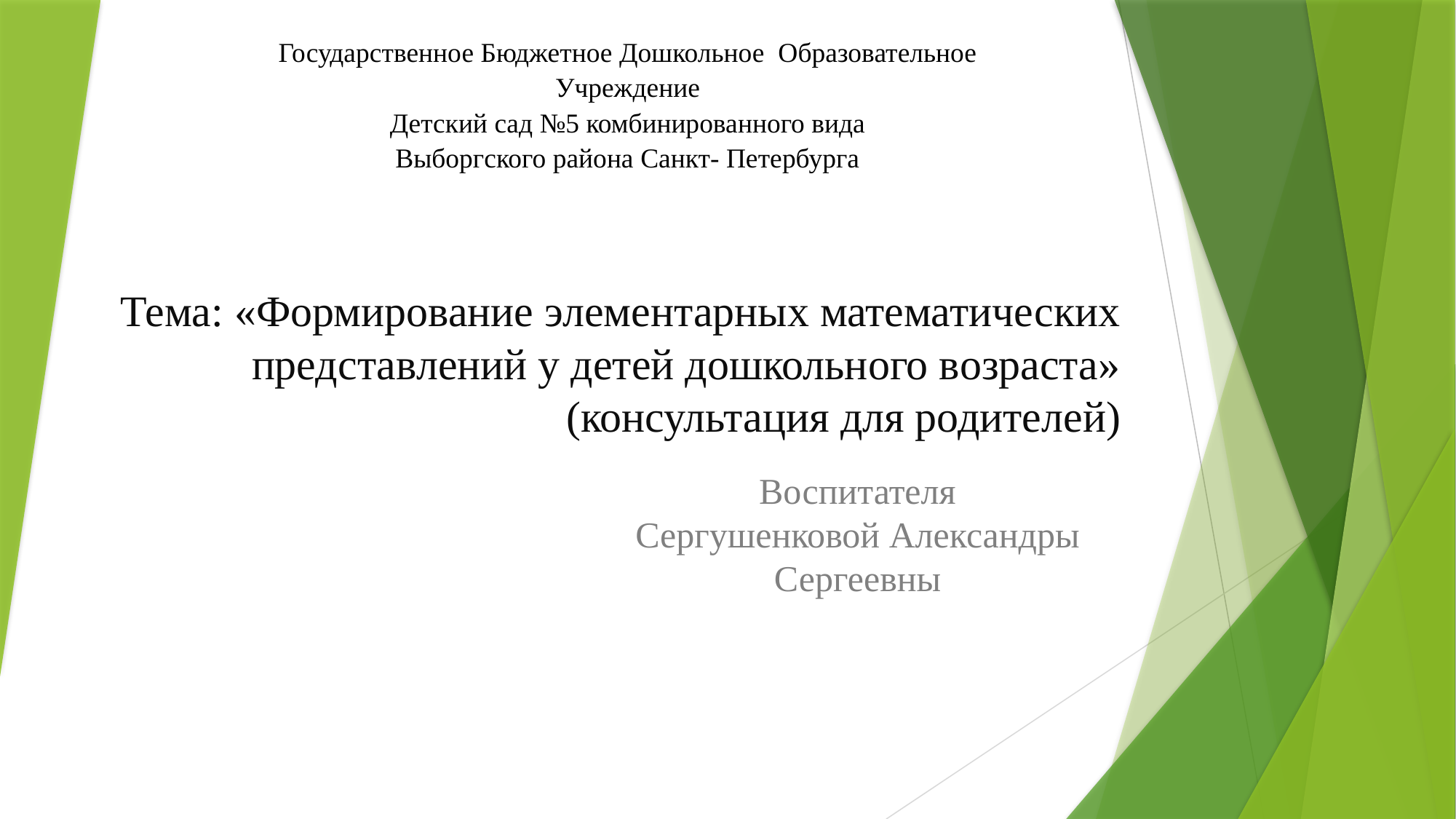

Государственное Бюджетное Дошкольное  Образовательное Учреждение
Детский сад №5 комбинированного вида
Выборгского района Санкт- Петербурга
# Тема: «Формирование элементарных математических представлений у детей дошкольного возраста» (консультация для родителей)
Воспитателя
Сергушенковой Александры Сергеевны